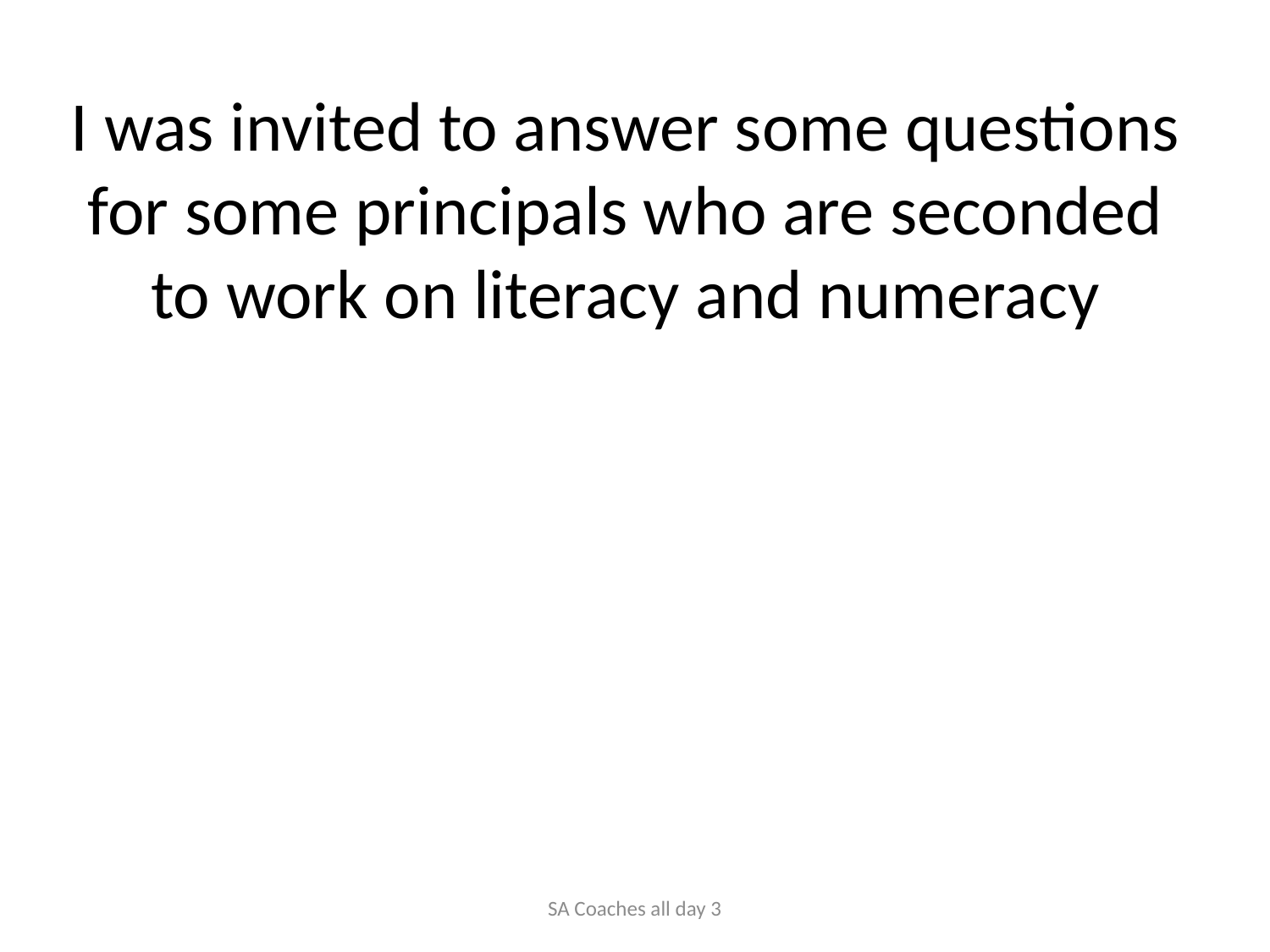

# I was invited to answer some questions for some principals who are seconded to work on literacy and numeracy

SA Coaches all day 3